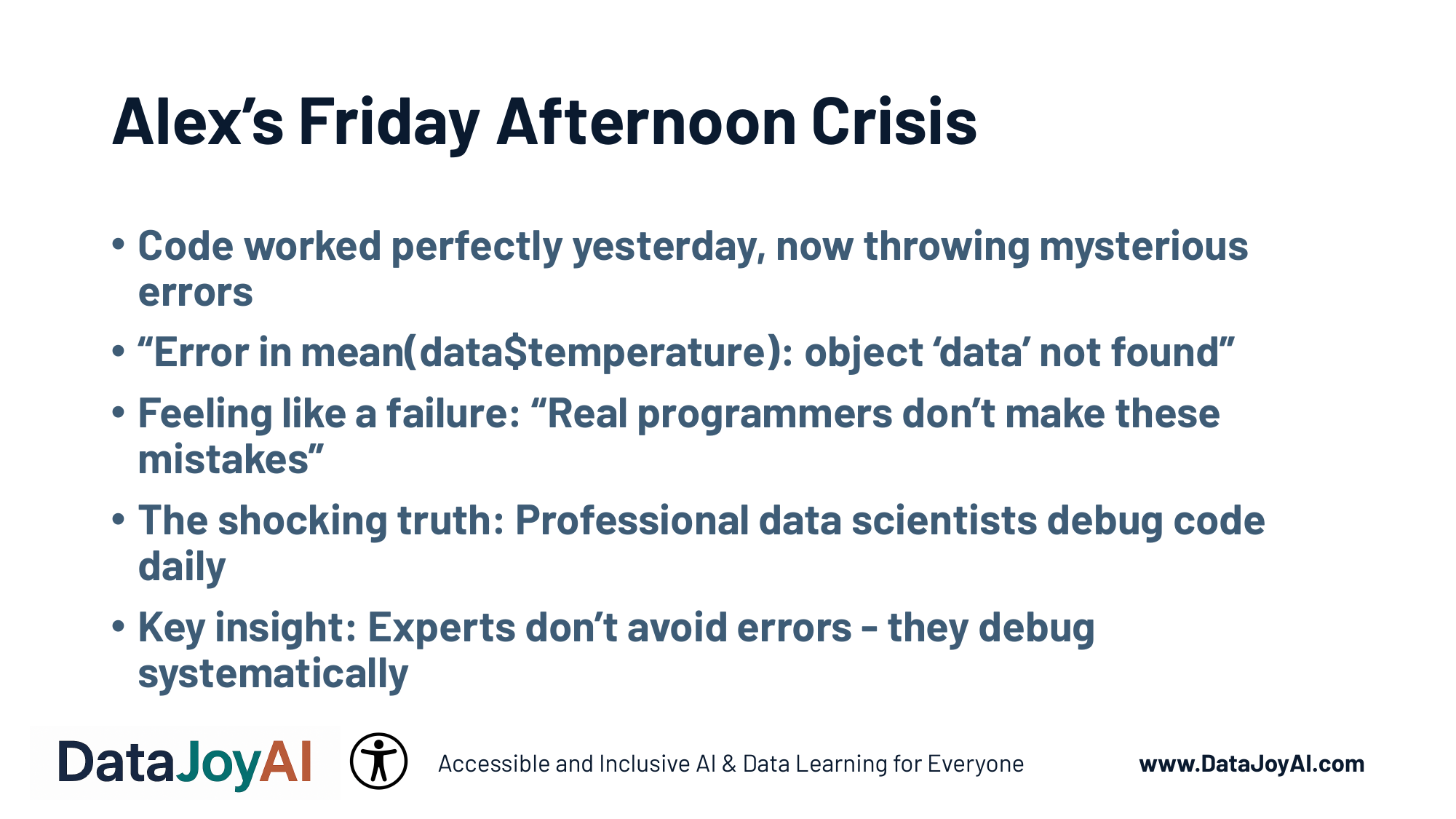

# Alex’s Friday Afternoon Crisis
Code worked perfectly yesterday, now throwing mysterious errors
“Error in mean(data$temperature): object ‘data’ not found”
Feeling like a failure: “Real programmers don’t make these mistakes”
The shocking truth: Professional data scientists debug code daily
Key insight: Experts don’t avoid errors - they debug systematically